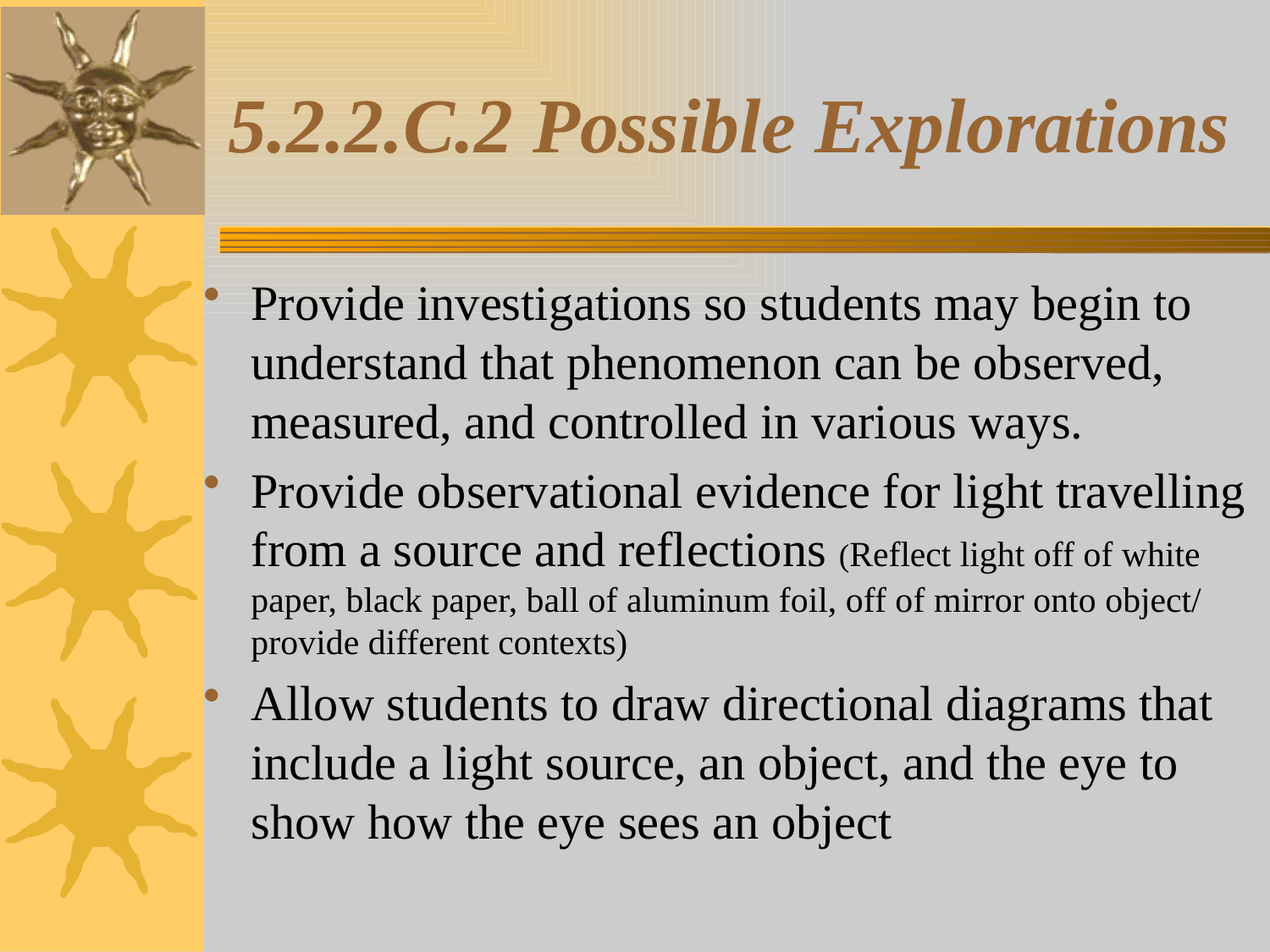

# 5.2.2.C.2 Possible Explorations
Provide investigations so students may begin to understand that phenomenon can be observed, measured, and controlled in various ways.
Provide observational evidence for light travelling from a source and reflections (Reflect light off of white paper, black paper, ball of aluminum foil, off of mirror onto object/ provide different contexts)
Allow students to draw directional diagrams that include a light source, an object, and the eye to show how the eye sees an object